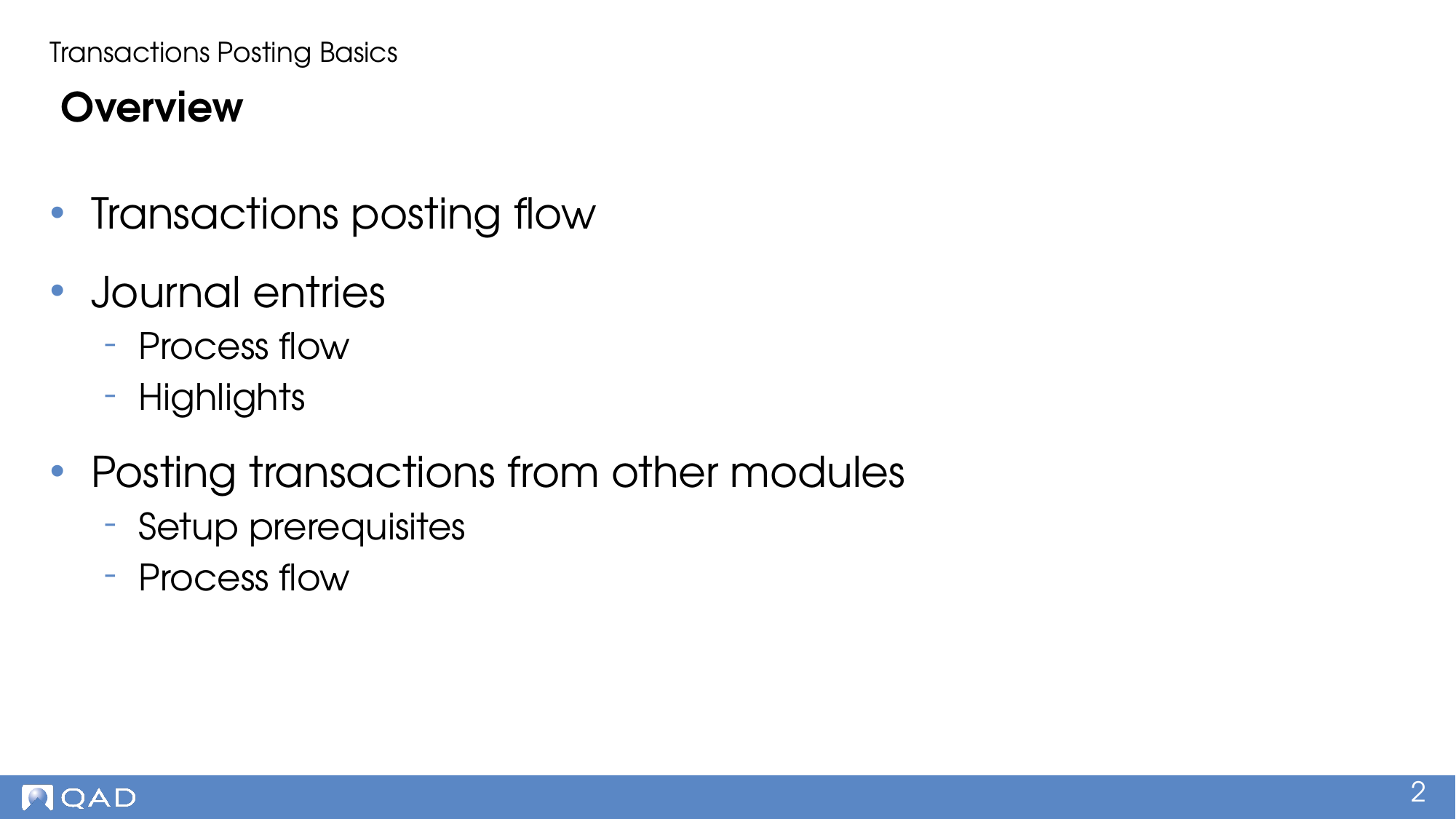

Transactions Posting Basics
# Overview
Transactions posting flow
Journal entries
Process flow
Highlights
Posting transactions from other modules
Setup prerequisites
Process flow

2